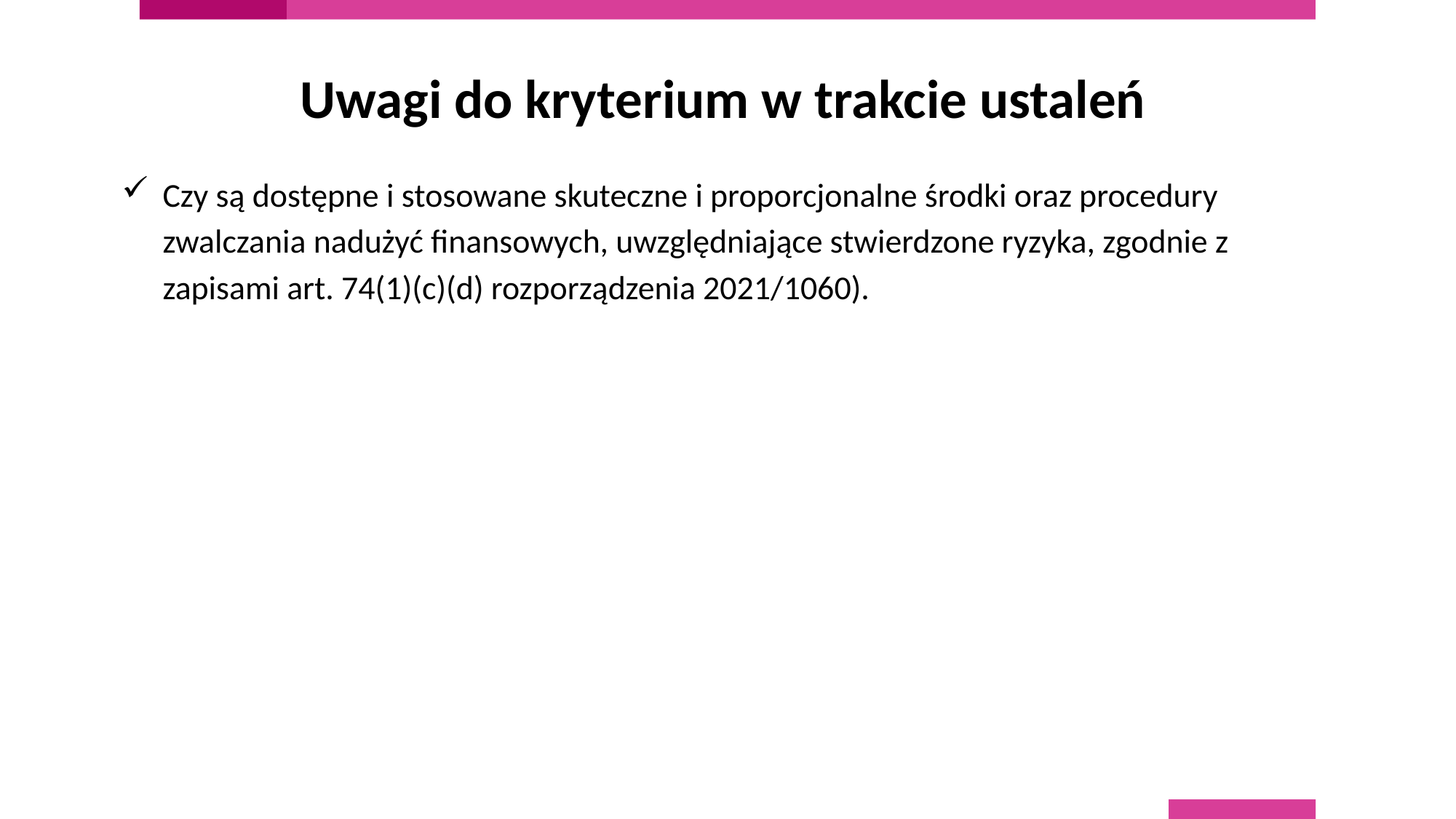

Uwagi do kryterium w trakcie ustaleń
Czy są dostępne i stosowane skuteczne i proporcjonalne środki oraz procedury zwalczania nadużyć finansowych, uwzględniające stwierdzone ryzyka, zgodnie z zapisami art. 74(1)(c)(d) rozporządzenia 2021/1060).